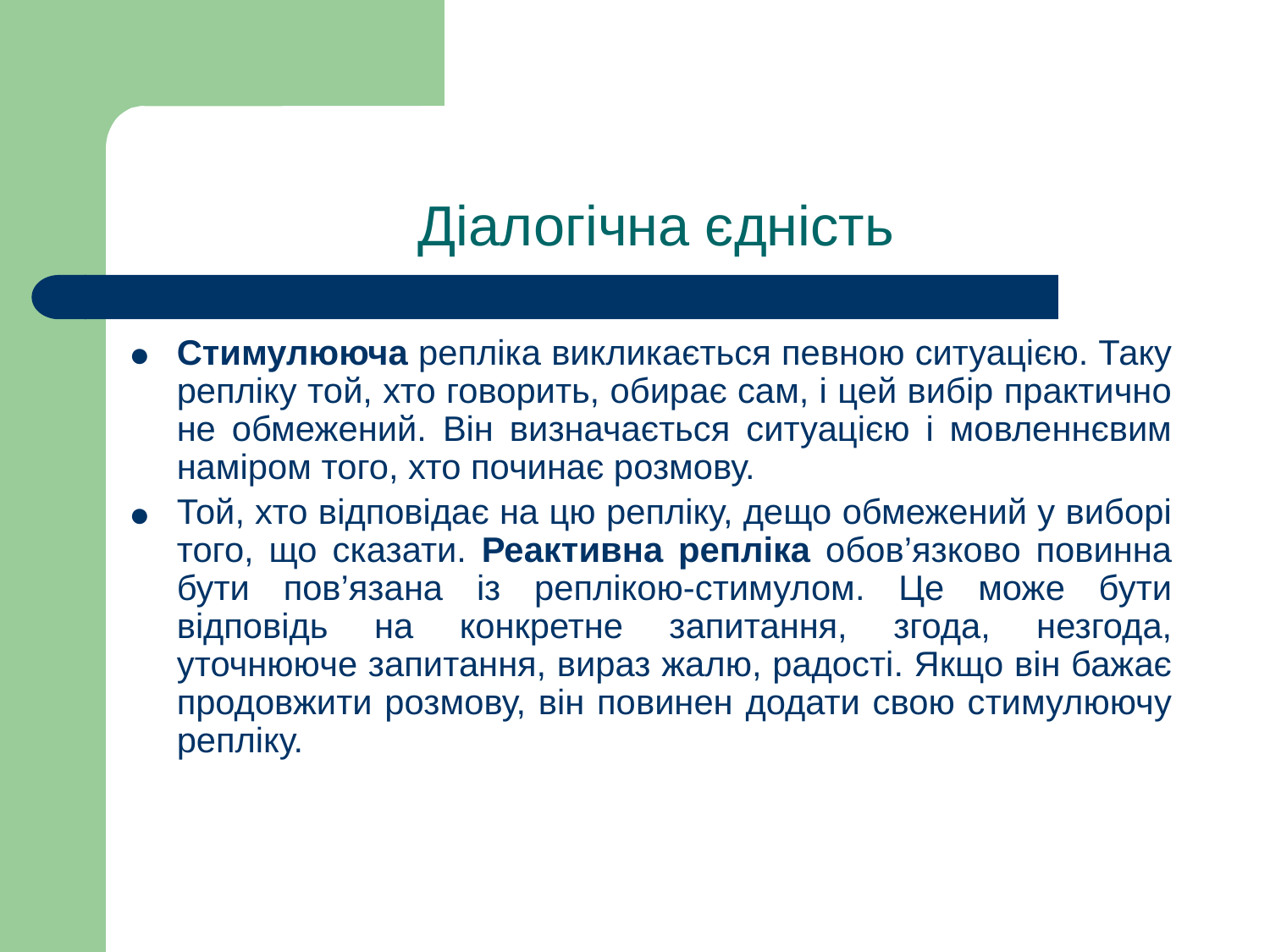

# Діалогічна єдність
Стимулююча репліка викликається певною ситуацією. Таку репліку той, хто говорить, обирає сам, і цей вибір практично не обмежений. Він визначається ситуацією і мовленнєвим наміром того, хто починає розмову.
Той, хто відповідає на цю репліку, дещо обмежений у виборі того, що сказати. Реактивна репліка обов’язково повинна бути пов’язана із реплікою-стимулом. Це може бути відповідь на конкретне запитання, згода, незгода, уточнююче запитання, вираз жалю, радості. Якщо він бажає продовжити розмову, він повинен додати свою стимулюючу репліку.